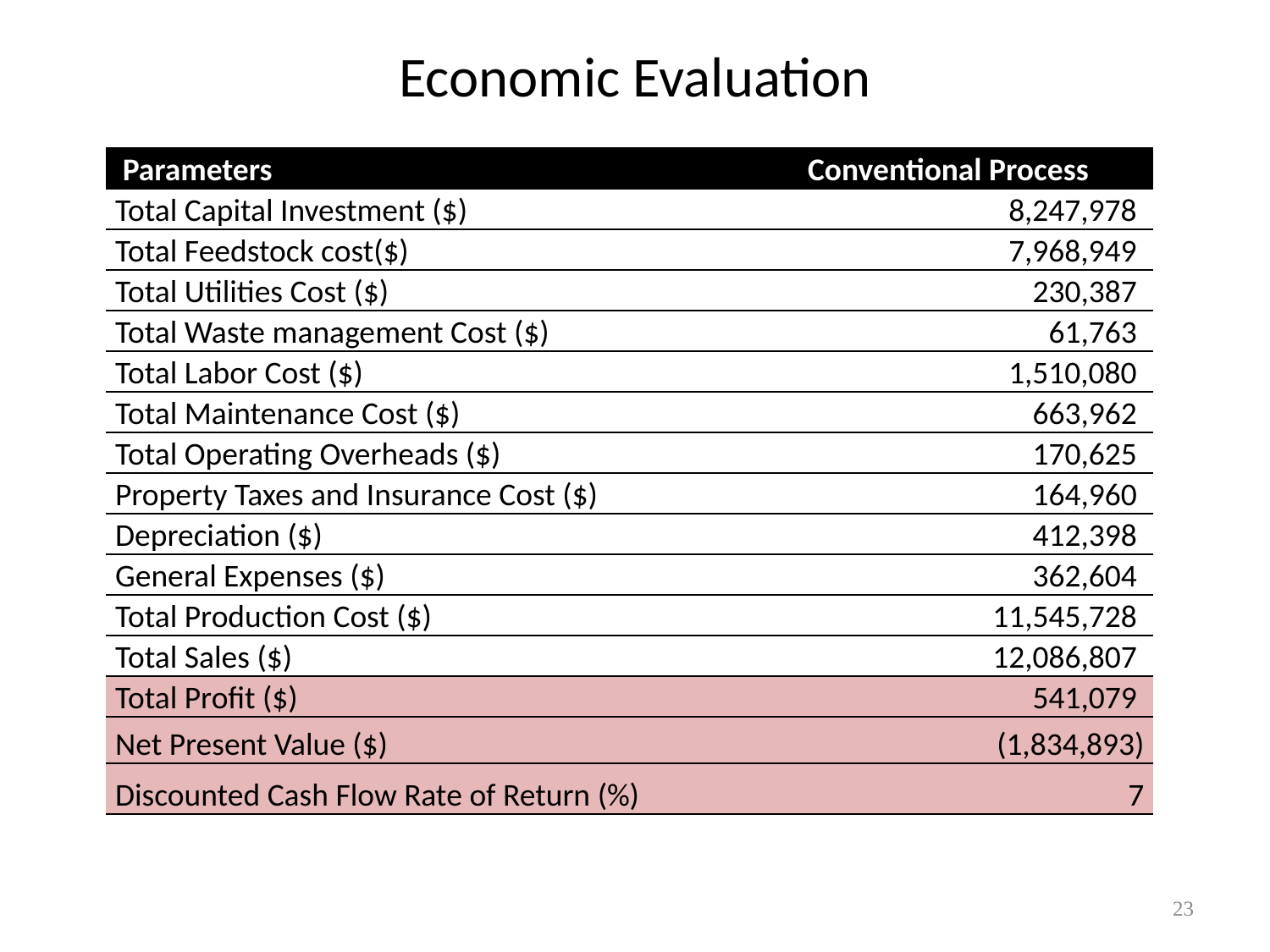

# Economic Evaluation
| Parameters | Conventional Process |
| --- | --- |
| Total Capital Investment ($) | 8,247,978 |
| Total Feedstock cost($) | 7,968,949 |
| Total Utilities Cost ($) | 230,387 |
| Total Waste management Cost ($) | 61,763 |
| Total Labor Cost ($) | 1,510,080 |
| Total Maintenance Cost ($) | 663,962 |
| Total Operating Overheads ($) | 170,625 |
| Property Taxes and Insurance Cost ($) | 164,960 |
| Depreciation ($) | 412,398 |
| General Expenses ($) | 362,604 |
| Total Production Cost ($) | 11,545,728 |
| Total Sales ($) | 12,086,807 |
| Total Profit ($) | 541,079 |
| Net Present Value ($) | (1,834,893) |
| Discounted Cash Flow Rate of Return (%) | 7 |
23